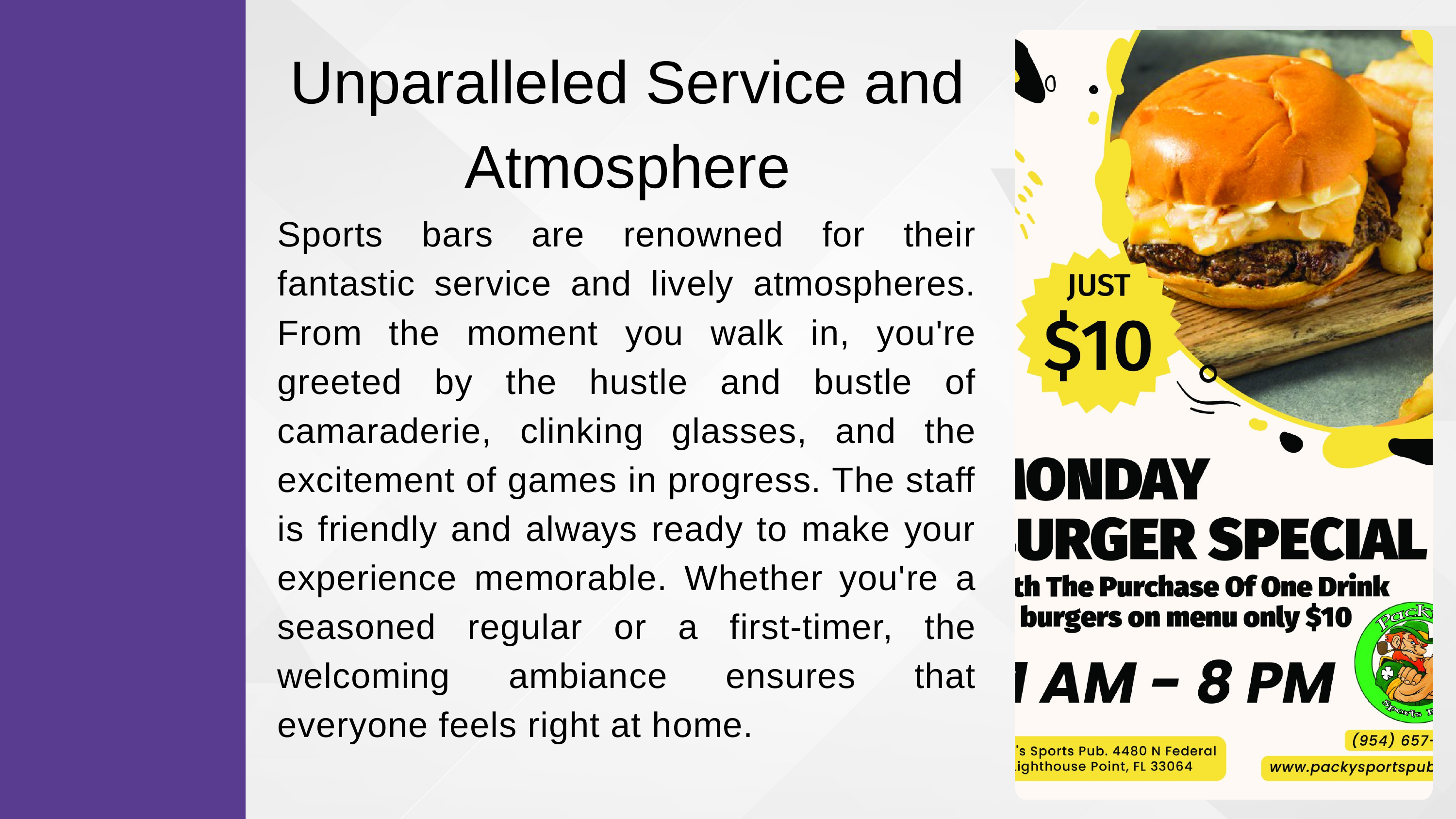

Unparalleled Service and Atmosphere

Sports bars are renowned for their fantastic service and lively atmospheres. From the moment you walk in, you're greeted by the hustle and bustle of camaraderie, clinking glasses, and the excitement of games in progress. The staff is friendly and always ready to make your experience memorable. Whether you're a seasoned regular or a first-timer, the welcoming ambiance ensures that everyone feels right at home.